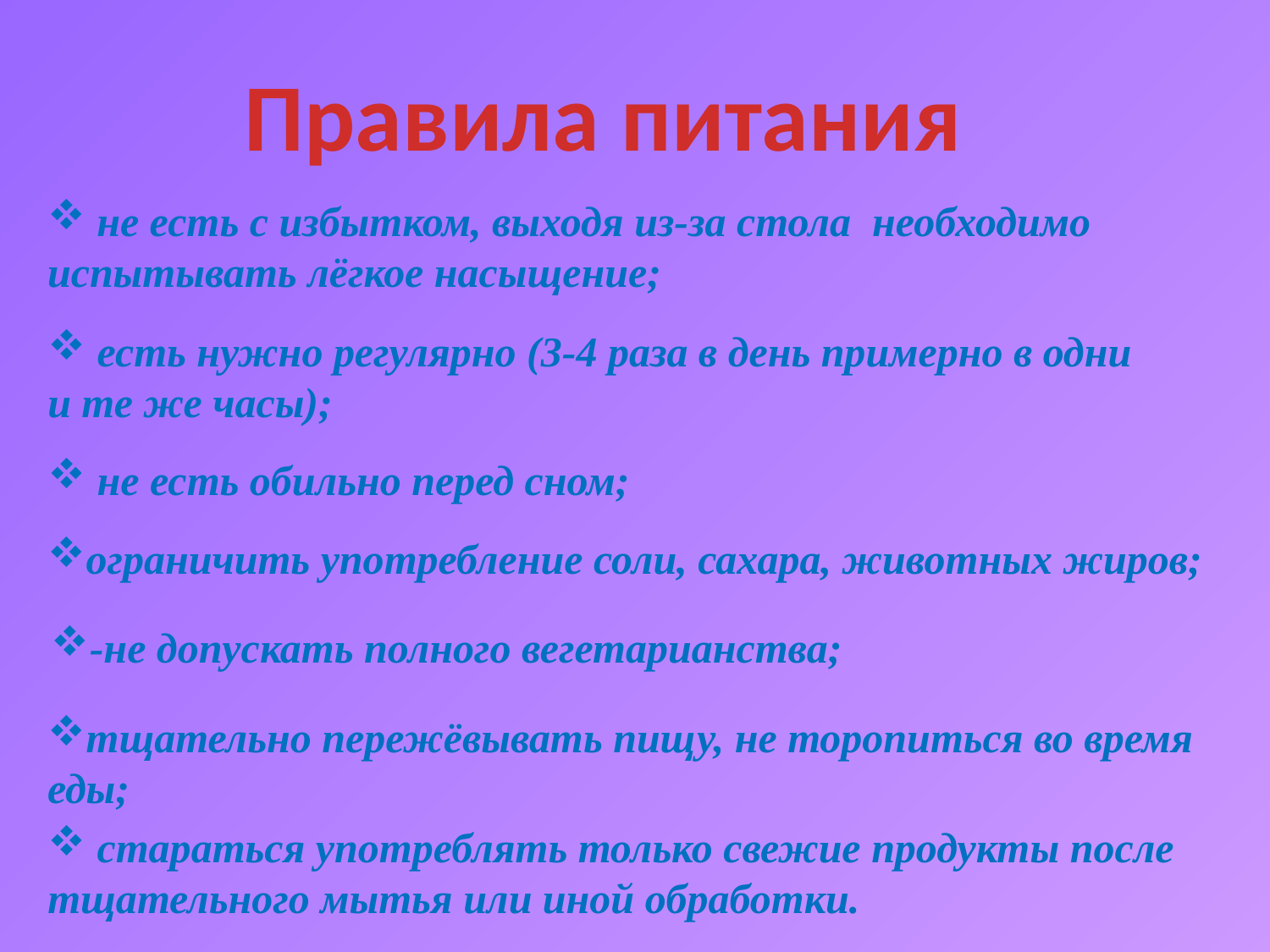

Правила питания
 не есть с избытком, выходя из-за стола  необходимо испытывать лёгкое насыщение;
 есть нужно регулярно (3-4 раза в день примерно в одни и те же часы);
 не есть обильно перед сном;
ограничить употребление соли, сахара, животных жиров;
-не допускать полного вегетарианства;
тщательно пережёвывать пищу, не торопиться во время еды;
 стараться употреблять только свежие продукты после тщательного мытья или иной обработки.